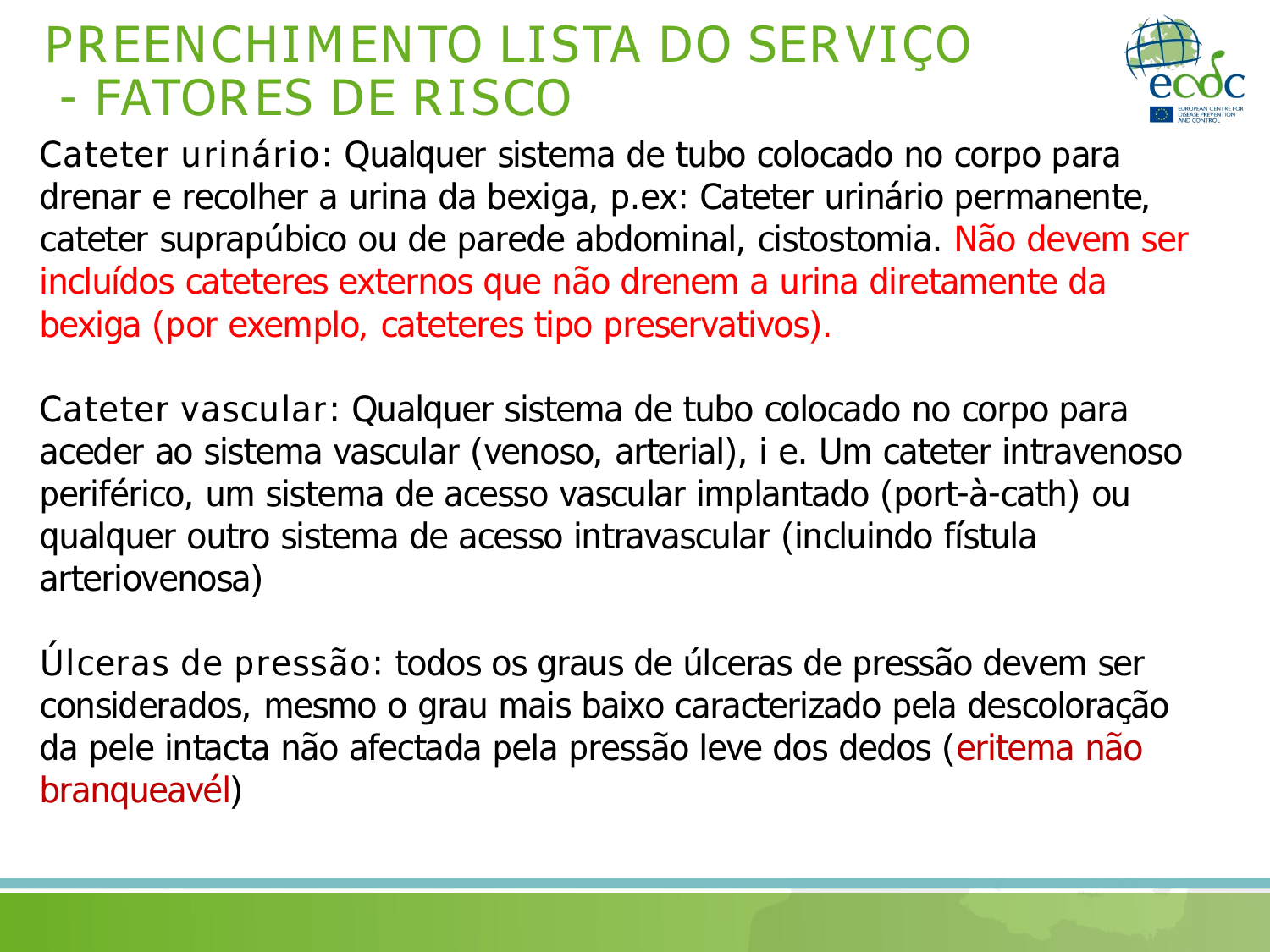

# PREENCHIMENTO LISTA DO SERVIÇO - FATORES DE RISCO
Cateter urinário: Qualquer sistema de tubo colocado no corpo para drenar e recolher a urina da bexiga, p.ex: Cateter urinário permanente, cateter suprapúbico ou de parede abdominal, cistostomia. Não devem ser incluídos cateteres externos que não drenem a urina diretamente da bexiga (por exemplo, cateteres tipo preservativos).
Cateter vascular: Qualquer sistema de tubo colocado no corpo para aceder ao sistema vascular (venoso, arterial), i e. Um cateter intravenoso periférico, um sistema de acesso vascular implantado (port-à-cath) ou qualquer outro sistema de acesso intravascular (incluindo fístula arteriovenosa)
Úlceras de pressão: todos os graus de úlceras de pressão devem ser considerados, mesmo o grau mais baixo caracterizado pela descoloração da pele intacta não afectada pela pressão leve dos dedos (eritema não branqueavél)